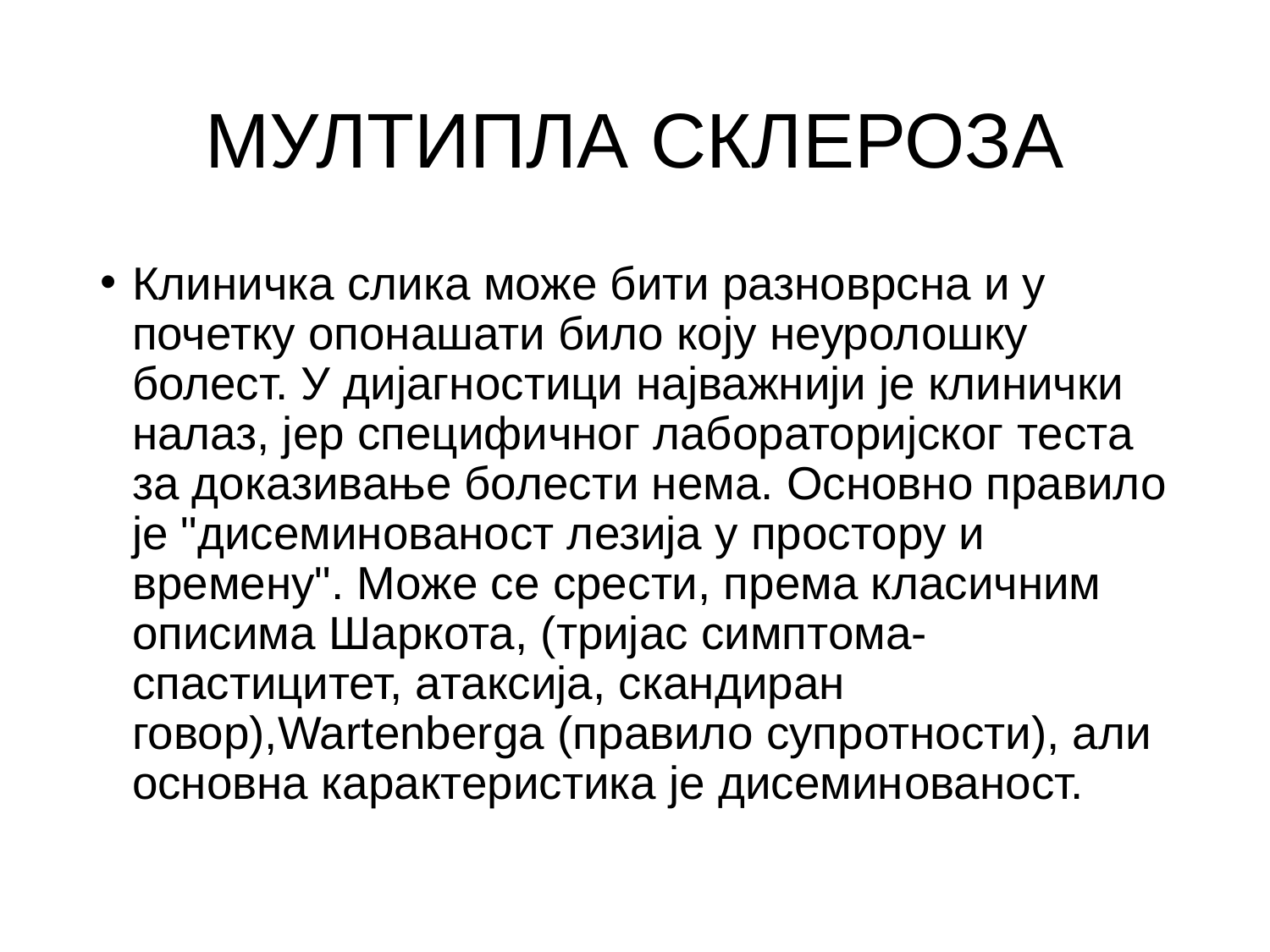

# МУЛТИПЛА СКЛЕРОЗА
Клиничка слика може бити разноврсна и у почетку опонашати било коју неуролошку болест. У дијагностици најважнији је клинички налаз, јер специфичног лабораторијског теста за доказивање болести нема. Основно правило је "дисеминованост лезија у простору и времену". Може се срести, према класичним описима Шаркота, (тријас симптома-спастицитет, атаксија, скандиран говор),Wartenberga (правило супротности), али основна карактеристика је дисеминoваност.